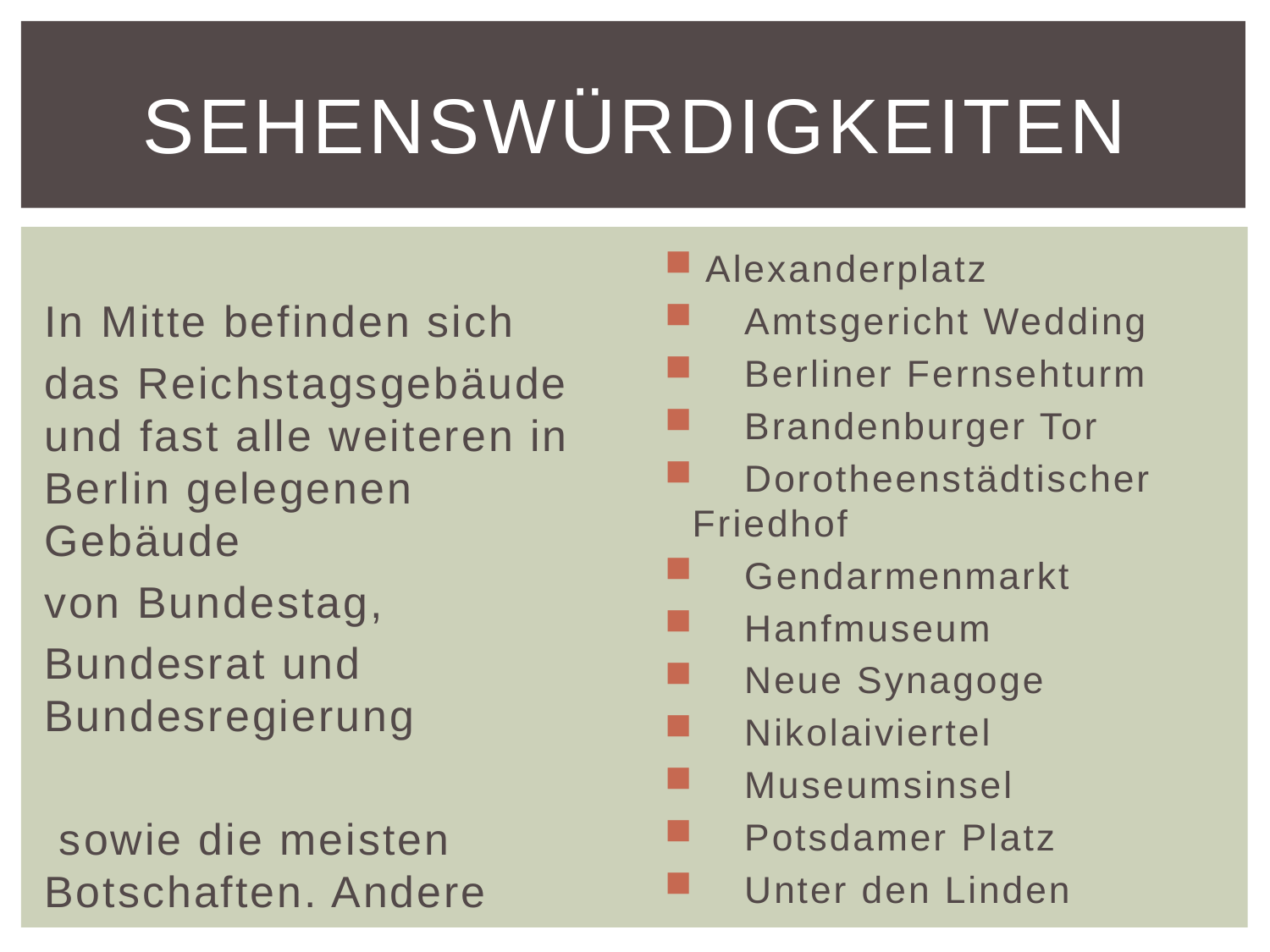

# Sehenswürdigkeiten

In Mitte befinden sich
das Reichstagsgebäude und fast alle weiteren in Berlin gelegenen Gebäude
von Bundestag,
Bundesrat und Bundesregierung

 sowie die meisten Botschaften. Andere
 Alexanderplatz
    Amtsgericht Wedding
    Berliner Fernsehturm
    Brandenburger Tor
    Dorotheenstädtischer Friedhof
    Gendarmenmarkt
    Hanfmuseum
    Neue Synagoge
    Nikolaiviertel
    Museumsinsel
    Potsdamer Platz
    Unter den Linden